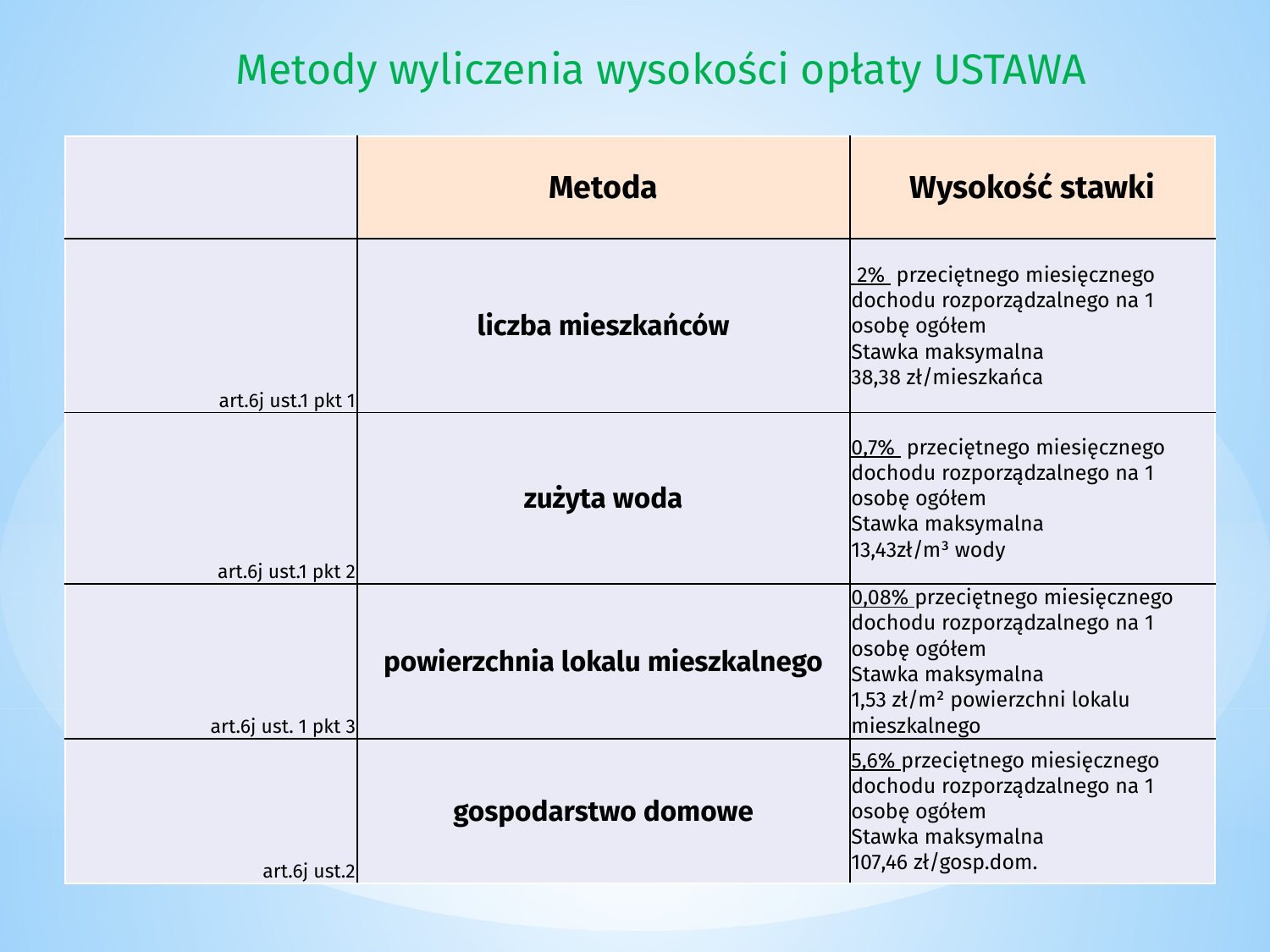

Metody wyliczenia wysokości opłaty USTAWA
|  | Metoda | Wysokość stawki |
| --- | --- | --- |
| art.6j ust.1 pkt 1 | liczba mieszkańców | 2% przeciętnego miesięcznego dochodu rozporządzalnego na 1 osobę ogółem Stawka maksymalna 38,38 zł/mieszkańca |
| art.6j ust.1 pkt 2 | zużyta woda | 0,7% przeciętnego miesięcznego dochodu rozporządzalnego na 1 osobę ogółem Stawka maksymalna 13,43zł/m³ wody |
| art.6j ust. 1 pkt 3 | powierzchnia lokalu mieszkalnego | 0,08% przeciętnego miesięcznego dochodu rozporządzalnego na 1 osobę ogółem Stawka maksymalna 1,53 zł/m² powierzchni lokalu mieszkalnego |
| art.6j ust.2 | gospodarstwo domowe | 5,6% przeciętnego miesięcznego dochodu rozporządzalnego na 1 osobę ogółem Stawka maksymalna 107,46 zł/gosp.dom. |